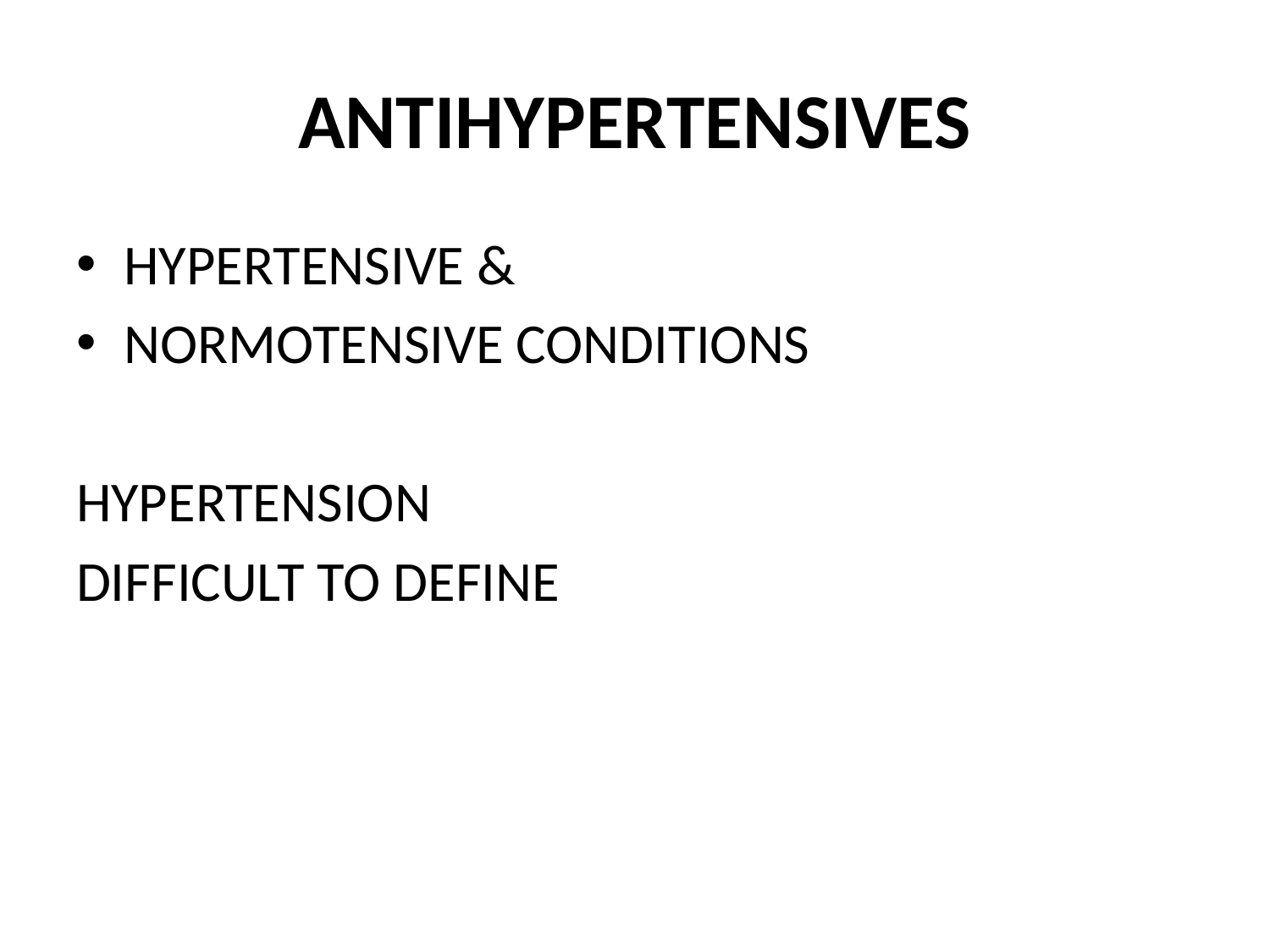

# ANTIHYPERTENSIVES
HYPERTENSIVE &
NORMOTENSIVE CONDITIONS

HYPERTENSION
DIFFICULT TO DEFINE